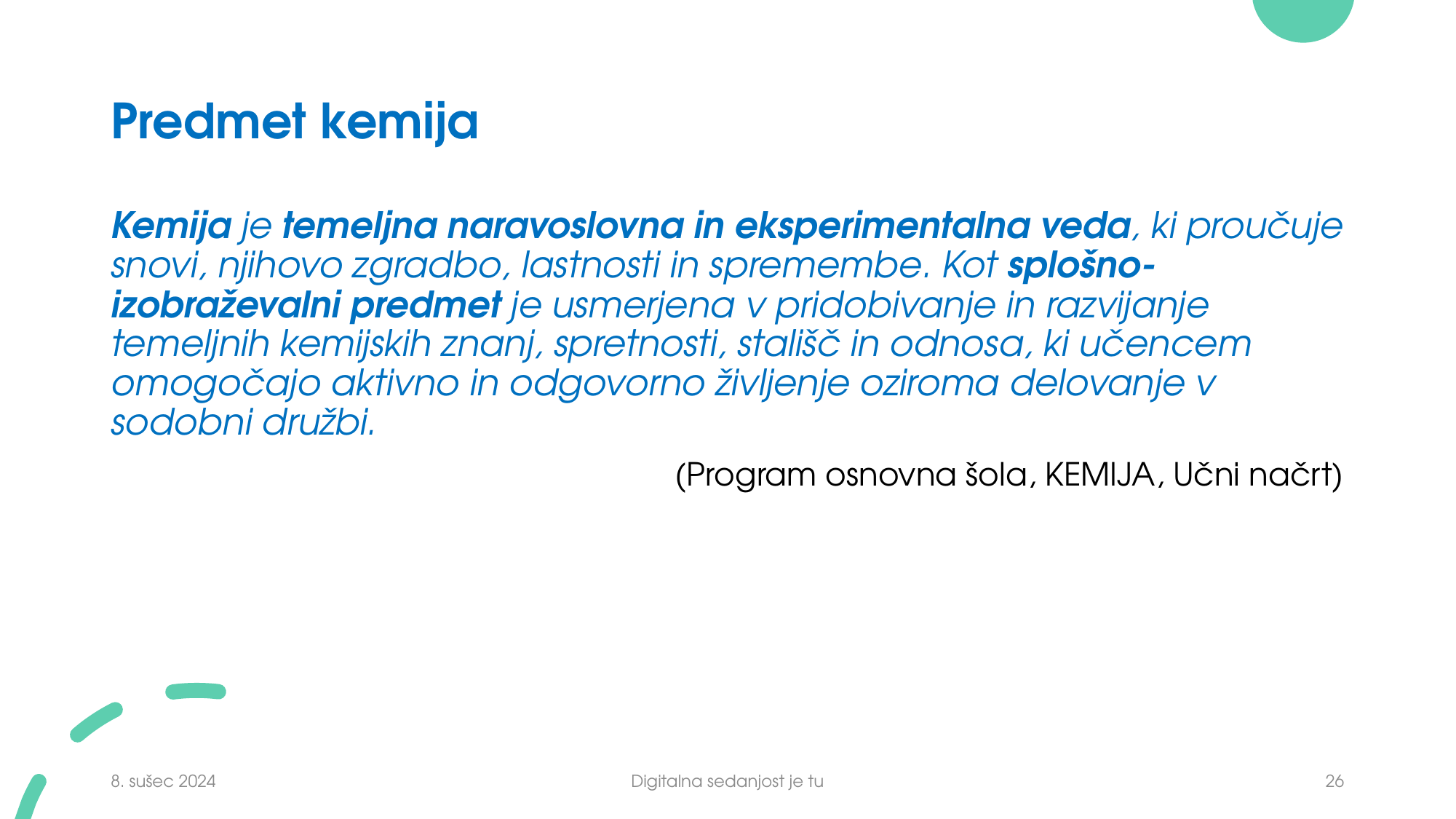

# Predmet kemija
Kemija je temeljna naravoslovna in eksperimentalna veda, ki proučuje snovi, njihovo zgradbo, lastnosti in spremembe. Kot splošno-izobraževalni predmet je usmerjena v pridobivanje in razvijanje temeljnih kemijskih znanj, spretnosti, stališč in odnosa, ki učencem omogočajo aktivno in odgovorno življenje oziroma delovanje v sodobni družbi.
(Program osnovna šola, KEMIJA, Učni načrt)

8. sušec 2024
Digitalna sedanjost je tu
26